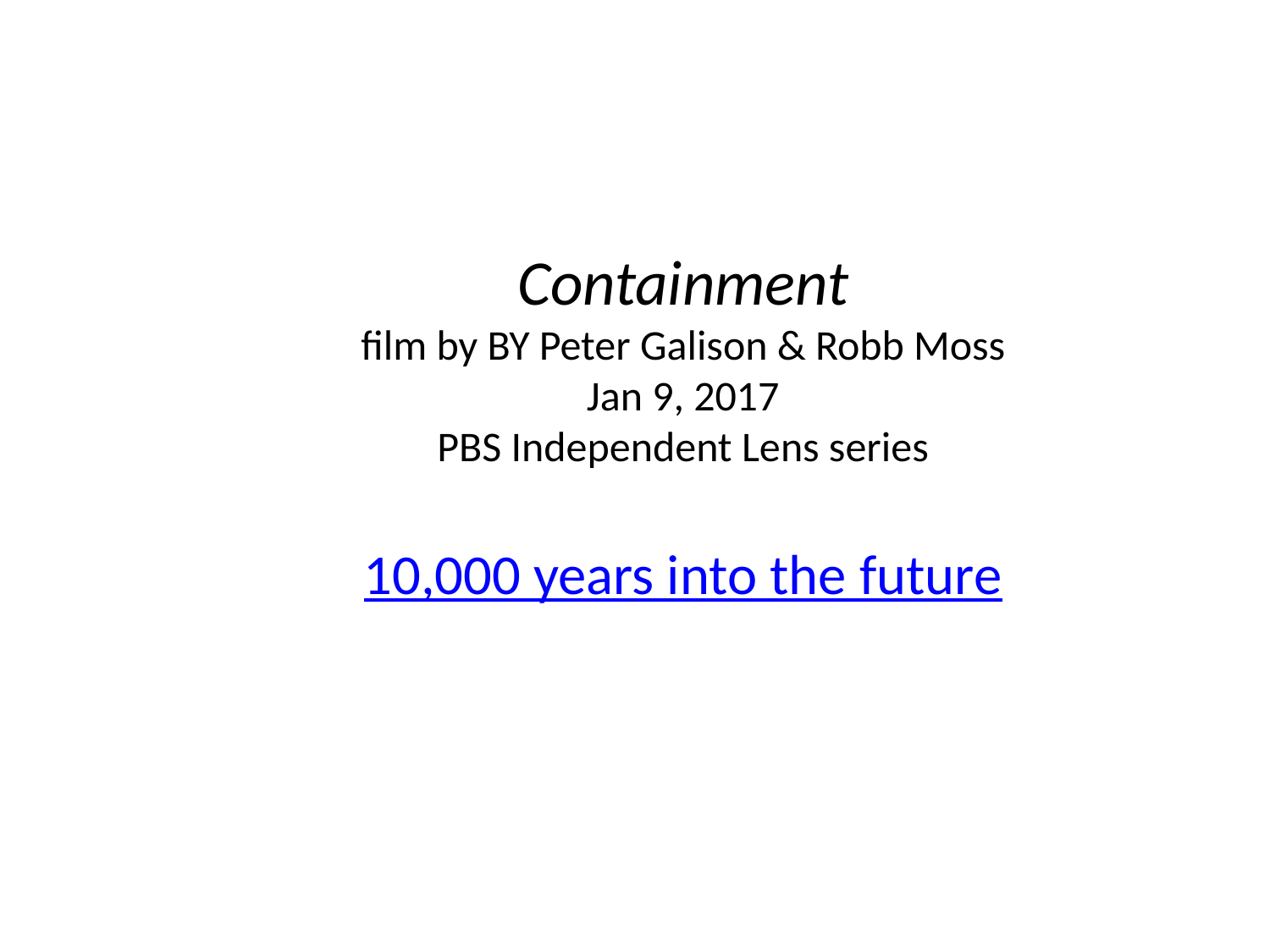

Containment
film by BY Peter Galison & Robb Moss
Jan 9, 2017
PBS Independent Lens series

10,000 years into the future